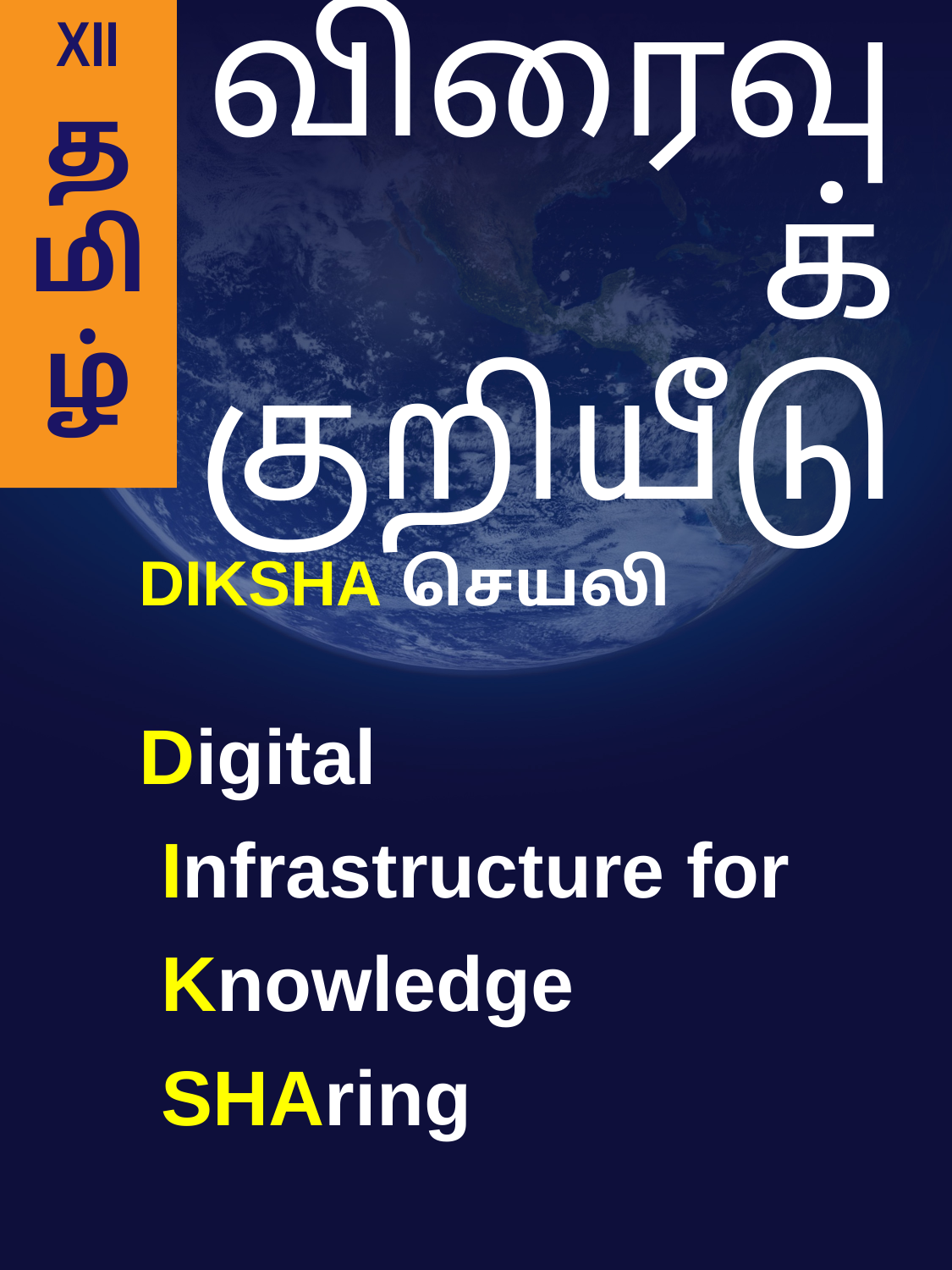

XII
த
மி
ழ்

# விரைவுக் குறியீடு
DIKSHA செயலி

Digital
 Infrastructure for
 Knowledge
 SHAring